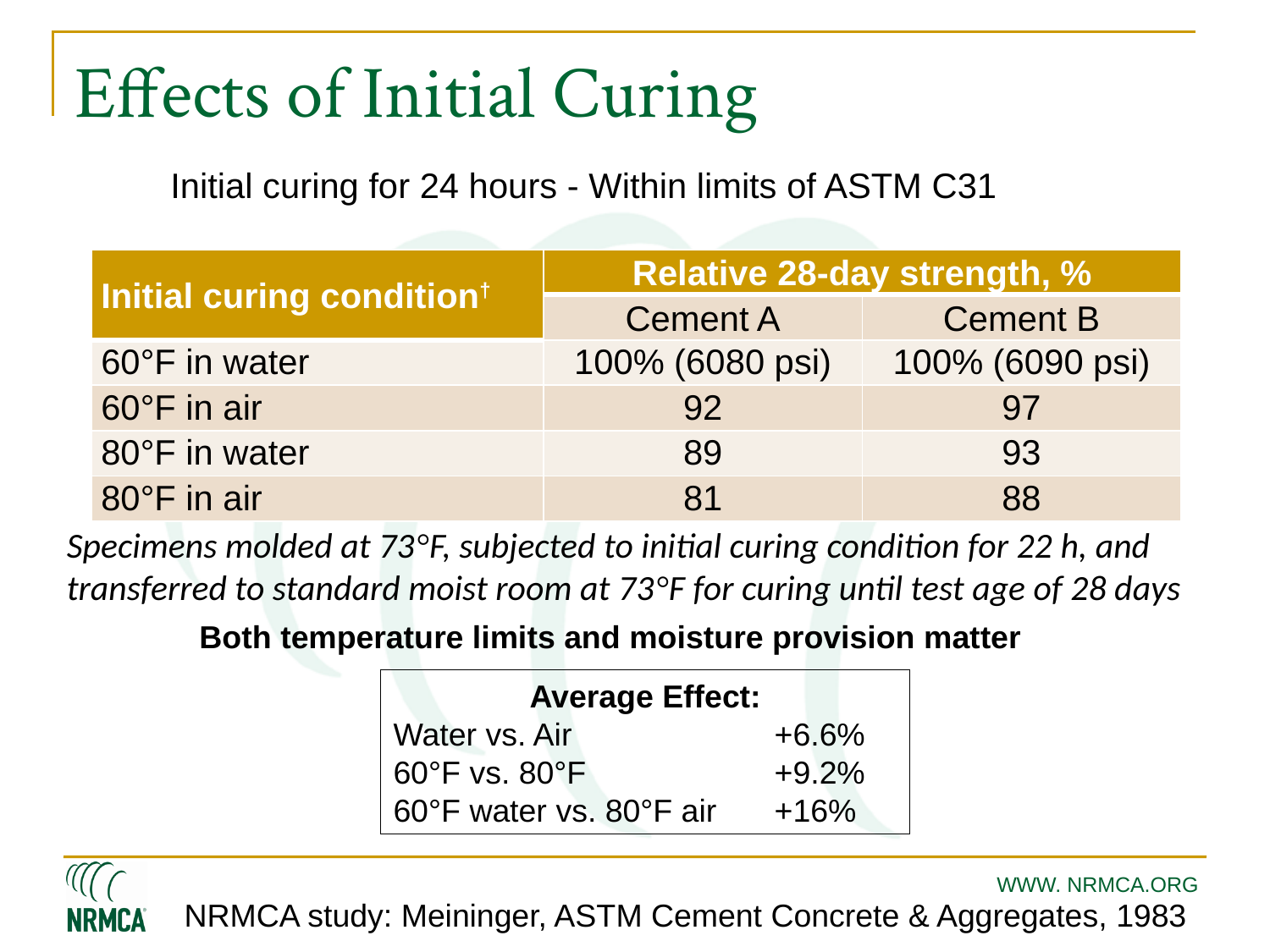

# Effects of Initial Curing
Initial curing for 24 hours - Within limits of ASTM C31
| Initial curing condition† | Relative 28-day strength, % |  |
| --- | --- | --- |
|  | Cement A | Cement B |
| 60°F in water | 100% (6080 psi) | 100% (6090 psi) |
| 60°F in air | 92 | 97 |
| 80°F in water | 89 | 93 |
| 80°F in air | 81 | 88 |
Specimens molded at 73°F, subjected to initial curing condition for 22 h, and transferred to standard moist room at 73°F for curing until test age of 28 days
Both temperature limits and moisture provision matter
Average Effect:
Water vs. Air		+6.6%
60°F vs. 80°F		+9.2%
60°F water vs. 80°F air	+16%
NRMCA study: Meininger, ASTM Cement Concrete & Aggregates, 1983